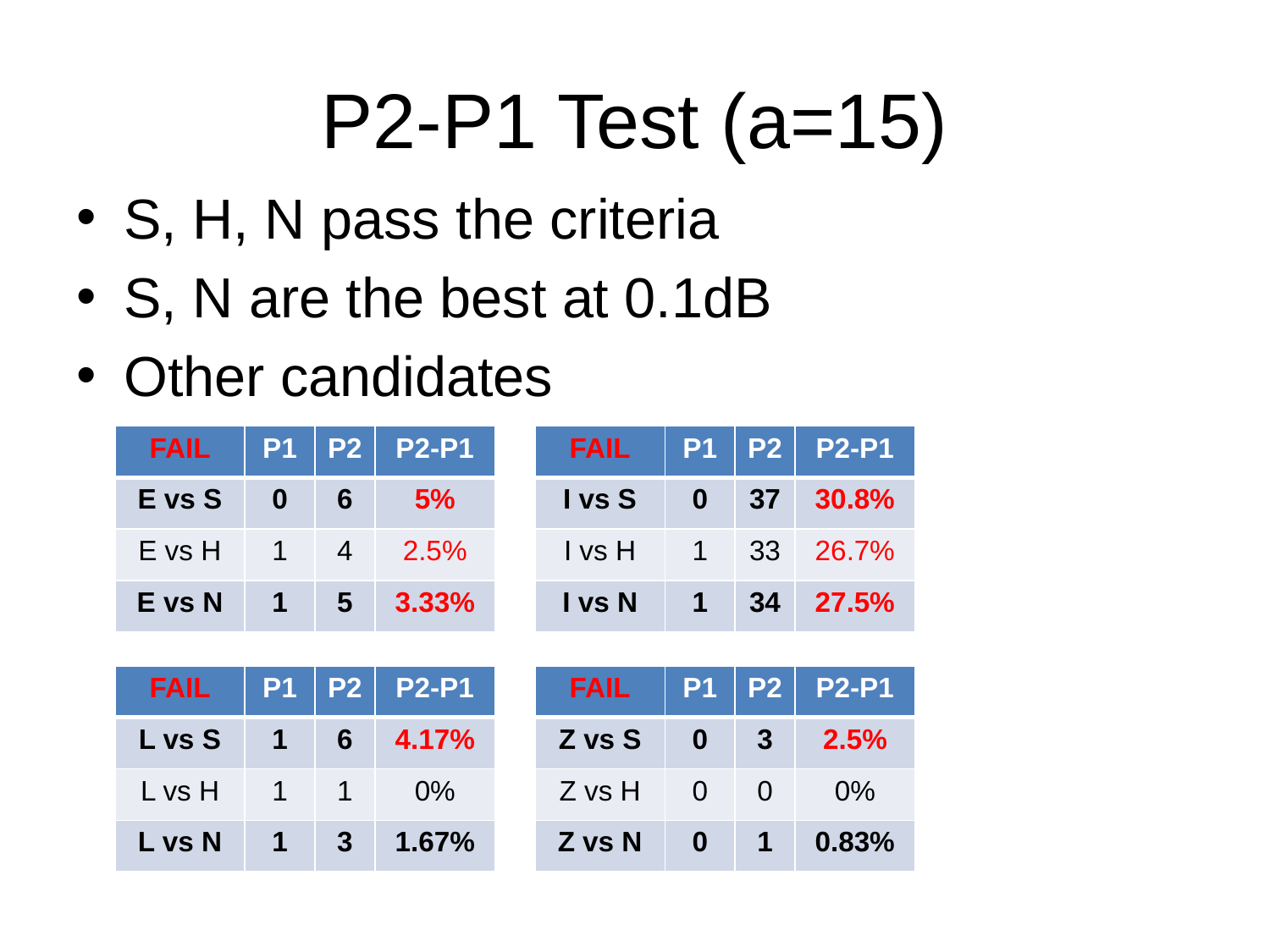

# P2-P1 Test (a=15)
S, H, N pass the criteria
S, N are the best at 0.1dB
Other candidates
| FAIL | P1 | P2 | P2-P1 |
| --- | --- | --- | --- |
| E vs S | 0 | 6 | 5% |
| E vs H | 1 | 4 | 2.5% |
| E vs N | 1 | 5 | 3.33% |
| FAIL | P1 | P2 | P2-P1 |
| --- | --- | --- | --- |
| I vs S | 0 | 37 | 30.8% |
| I vs H | 1 | 33 | 26.7% |
| I vs N | 1 | 34 | 27.5% |
| FAIL | P1 | P2 | P2-P1 |
| --- | --- | --- | --- |
| L vs S | 1 | 6 | 4.17% |
| L vs H | 1 | 1 | 0% |
| L vs N | 1 | 3 | 1.67% |
| FAIL | P1 | P2 | P2-P1 |
| --- | --- | --- | --- |
| Z vs S | 0 | 3 | 2.5% |
| Z vs H | 0 | 0 | 0% |
| Z vs N | 0 | 1 | 0.83% |